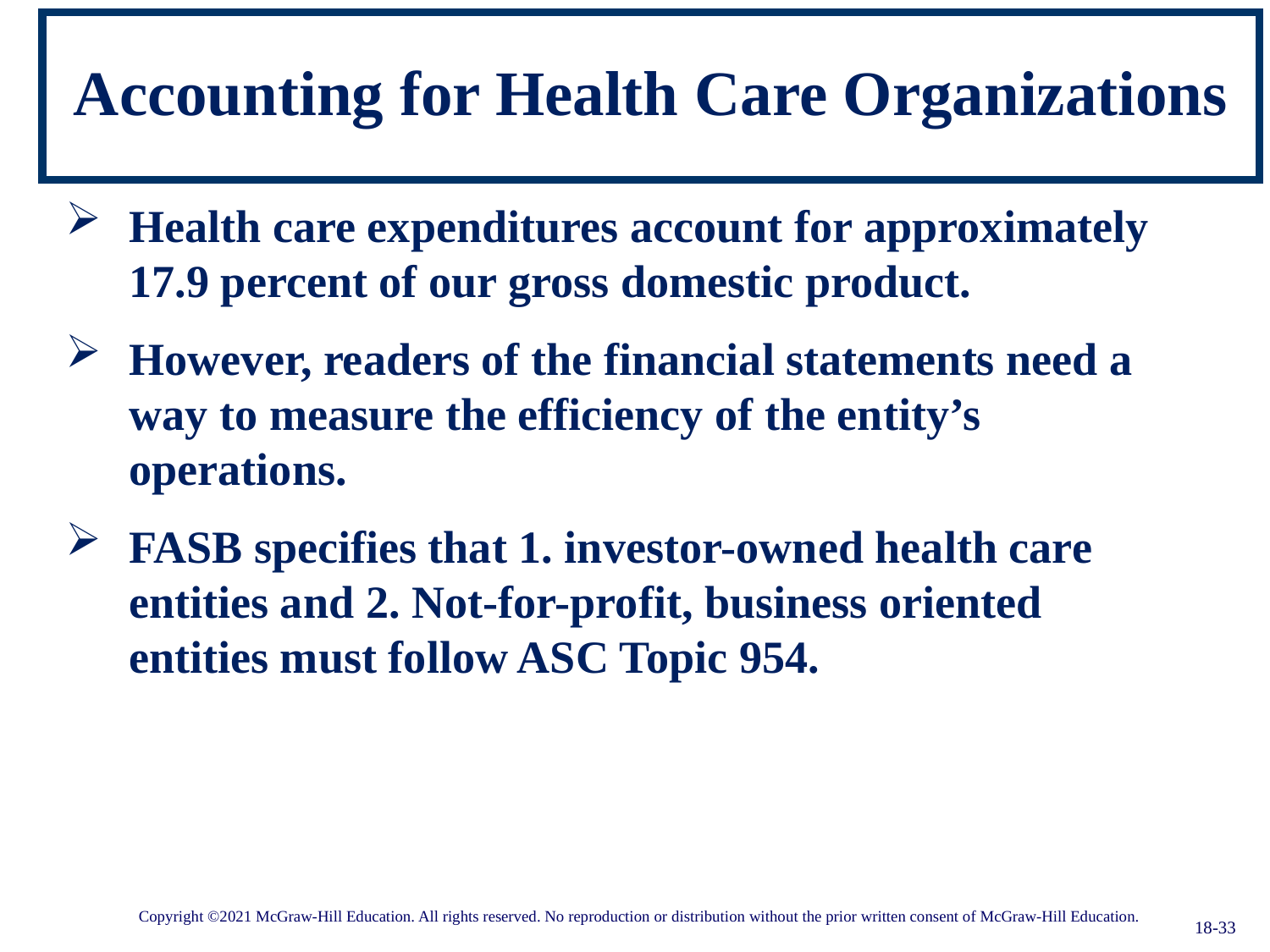

# Accounting for Health Care Organizations
Health care expenditures account for approximately 17.9 percent of our gross domestic product.
However, readers of the financial statements need a way to measure the efficiency of the entity’s operations.
FASB specifies that 1. investor-owned health care entities and 2. Not-for-profit, business oriented entities must follow ASC Topic 954.
18-33
Copyright ©2021 McGraw-Hill Education. All rights reserved. No reproduction or distribution without the prior written consent of McGraw-Hill Education.